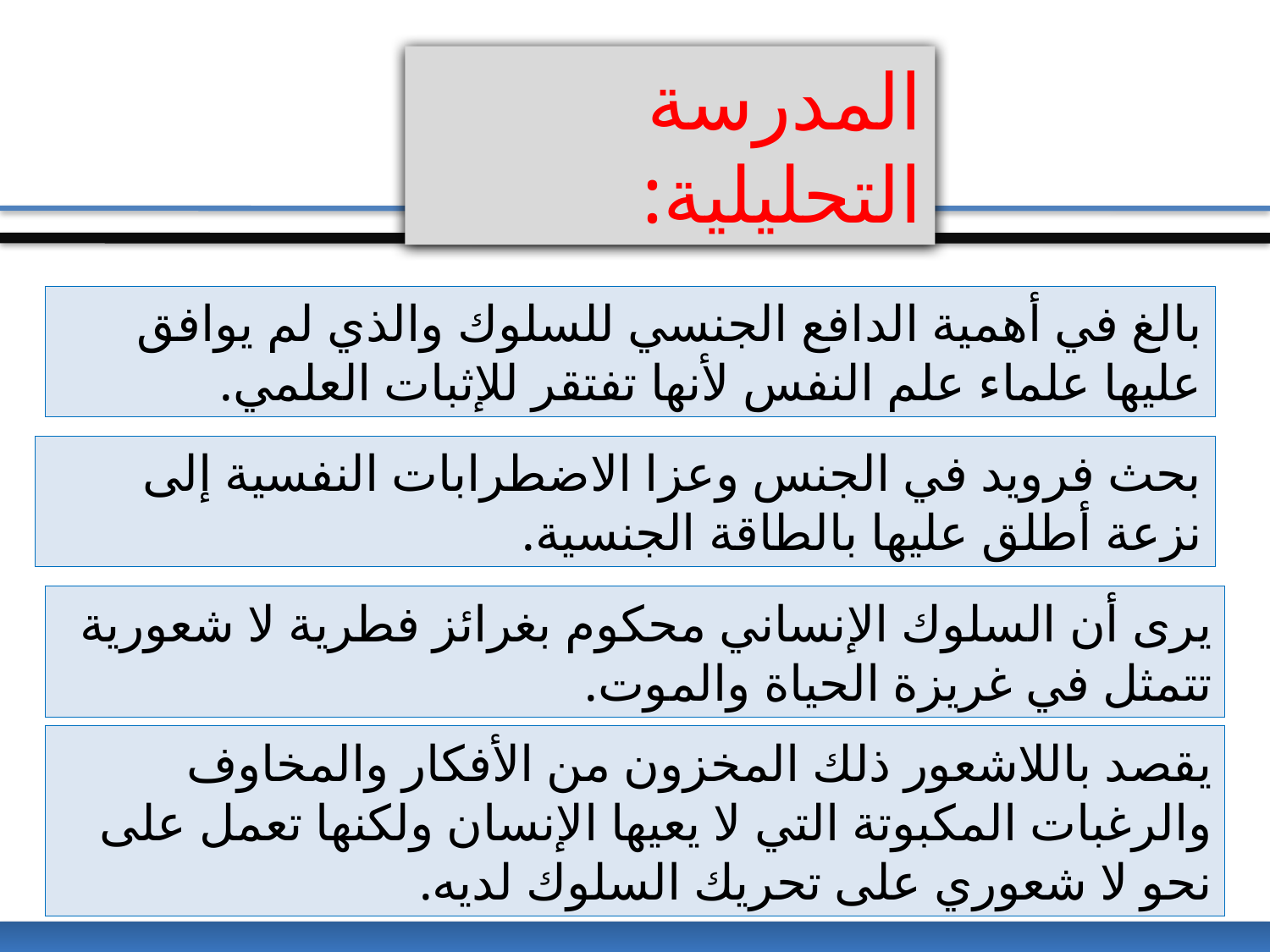

المدرسة التحليلية:
بالغ في أهمية الدافع الجنسي للسلوك والذي لم يوافق عليها علماء علم النفس لأنها تفتقر للإثبات العلمي.
بحث فرويد في الجنس وعزا الاضطرابات النفسية إلى نزعة أطلق عليها بالطاقة الجنسية.
يرى أن السلوك الإنساني محكوم بغرائز فطرية لا شعورية تتمثل في غريزة الحياة والموت.
يقصد باللاشعور ذلك المخزون من الأفكار والمخاوف والرغبات المكبوتة التي لا يعيها الإنسان ولكنها تعمل على نحو لا شعوري على تحريك السلوك لديه.